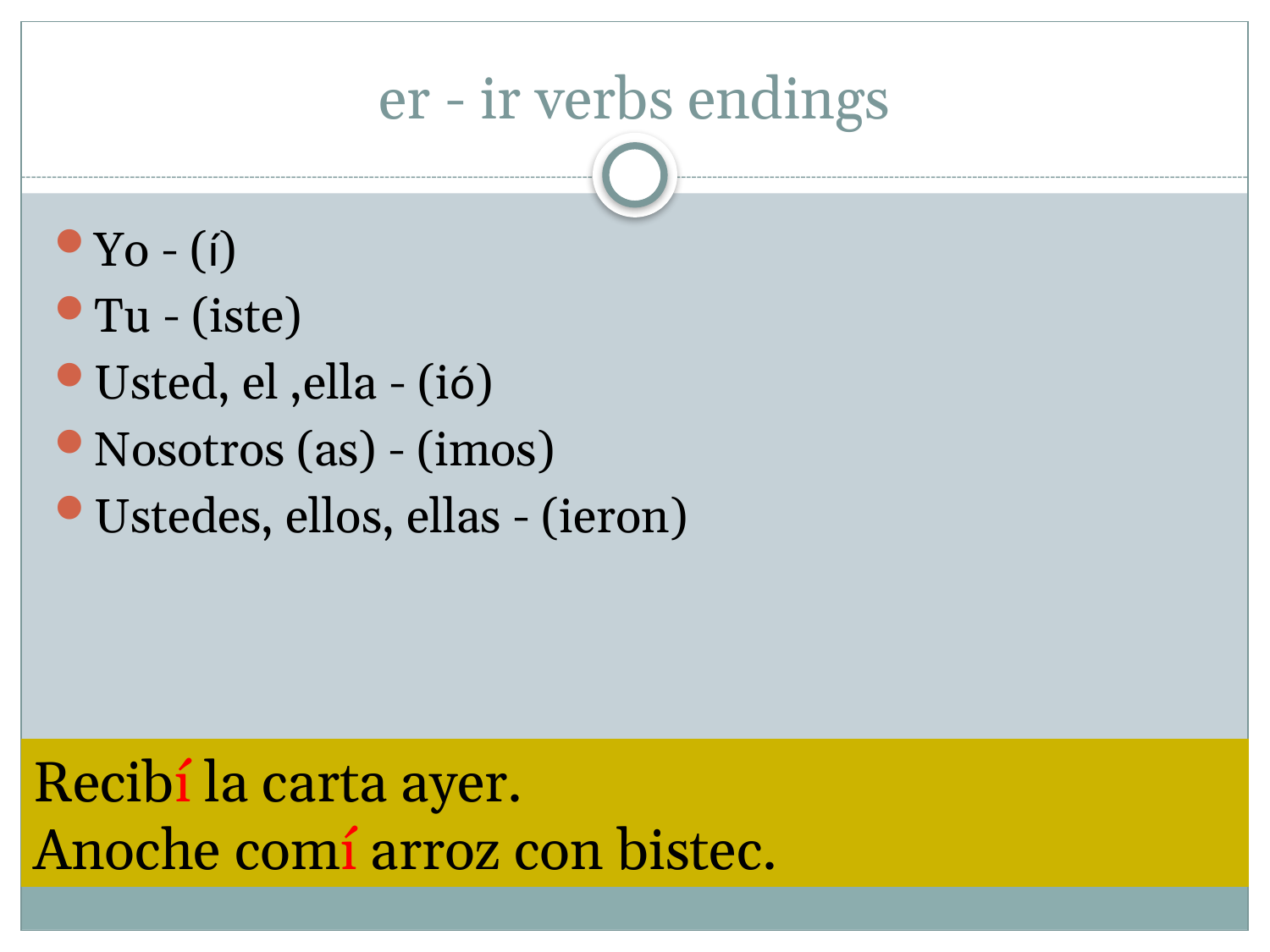

# er - ir verbs endings
Yo - (í)
Tu - (iste)
Usted, el ,ella - (ió)
Nosotros (as) - (imos)
Ustedes, ellos, ellas - (ieron)

Recibí la carta ayer.
Anoche comí arroz con bistec.